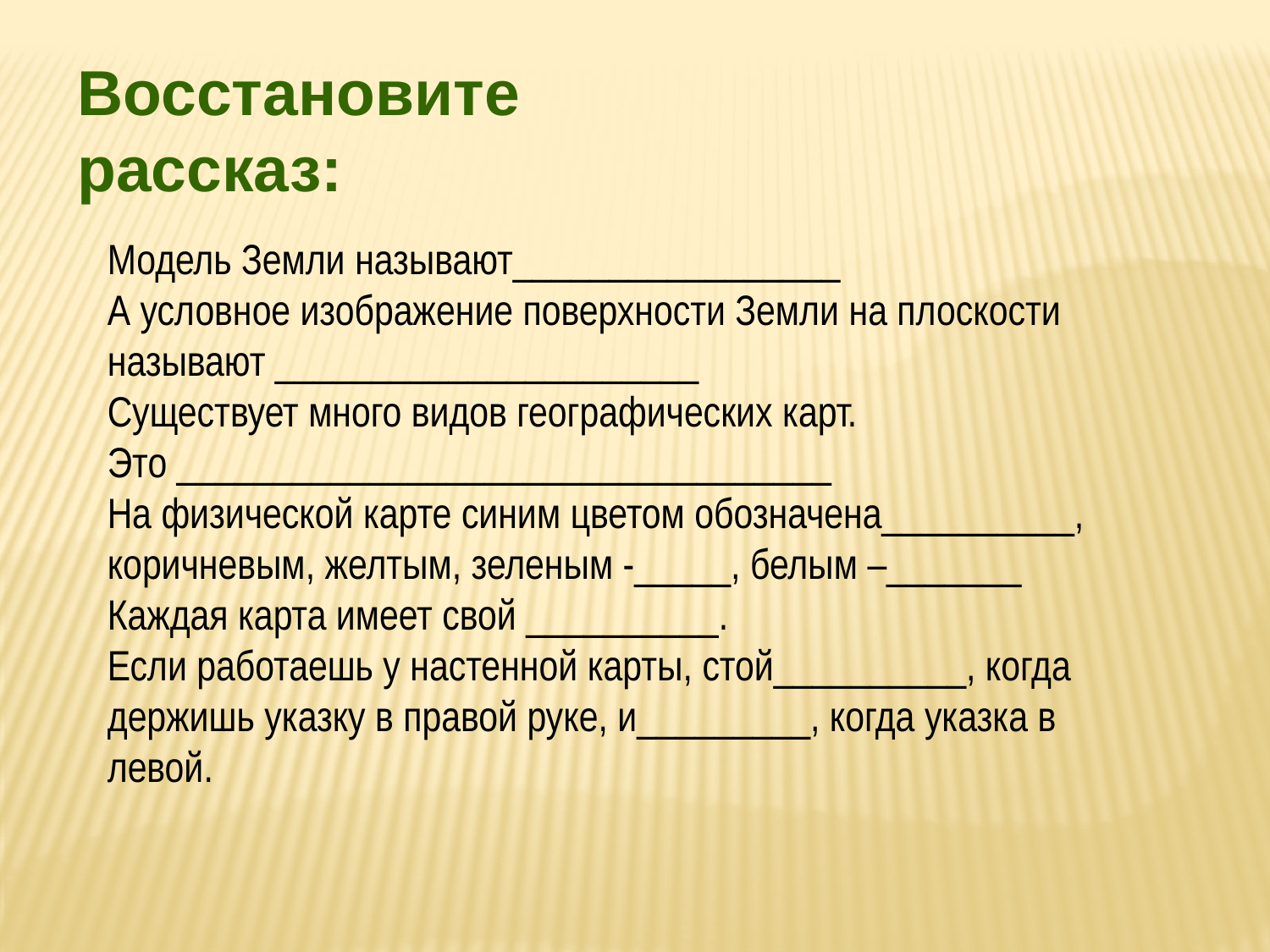

Восстановите рассказ:
Модель Земли называют_________________
А условное изображение поверхности Земли на плоскости называют ______________________
Существует много видов географических карт.
Это __________________________________
На физической карте синим цветом обозначена__________, коричневым, желтым, зеленым -_____, белым –_______ Каждая карта имеет свой __________.
Если работаешь у настенной карты, стой__________, когда держишь указку в правой руке, и_________, когда указка в левой.